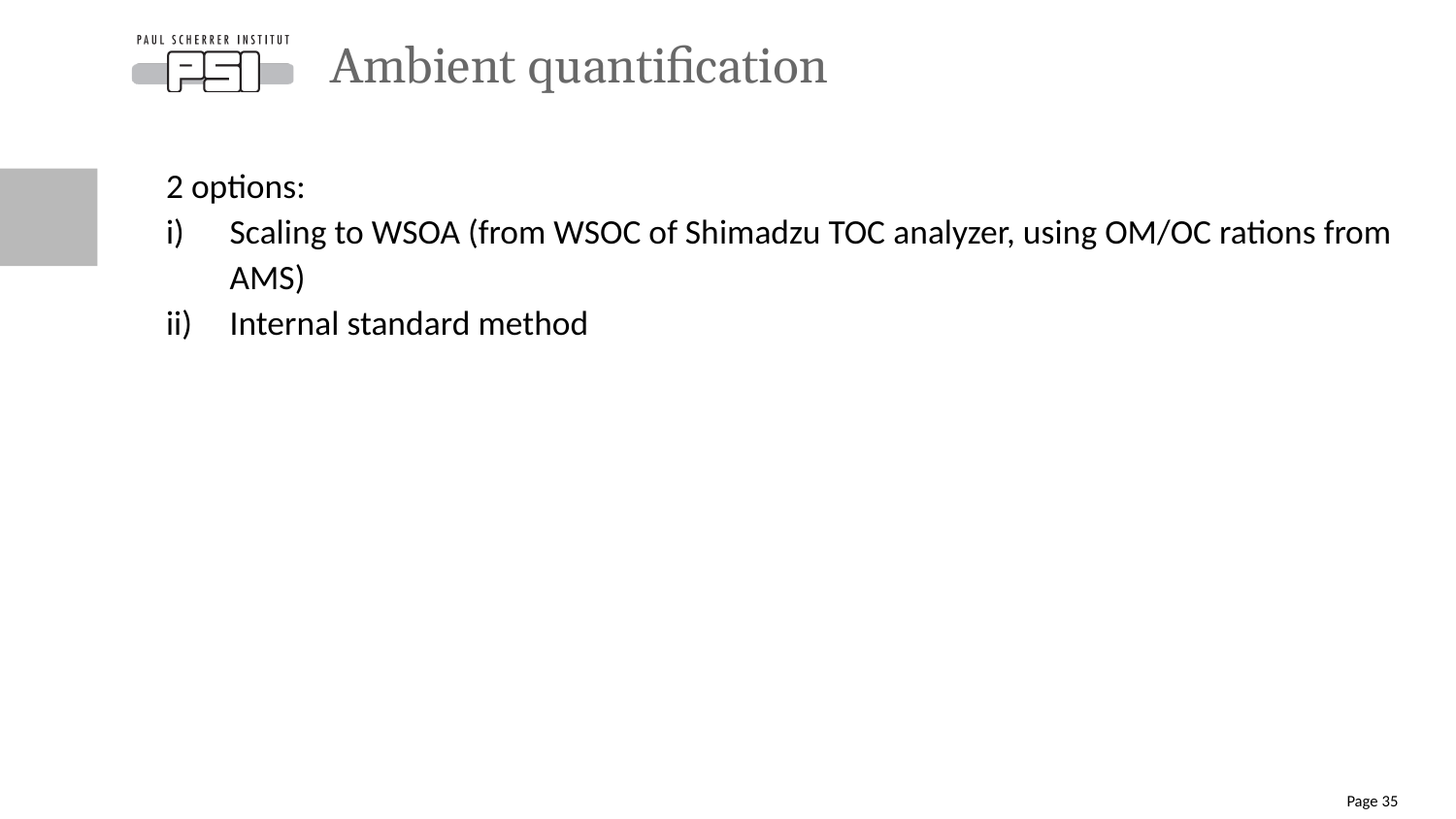

# Ambient quantification
2 options:
Scaling to WSOA (from WSOC of Shimadzu TOC analyzer, using OM/OC rations from AMS)
Internal standard method

Page 35